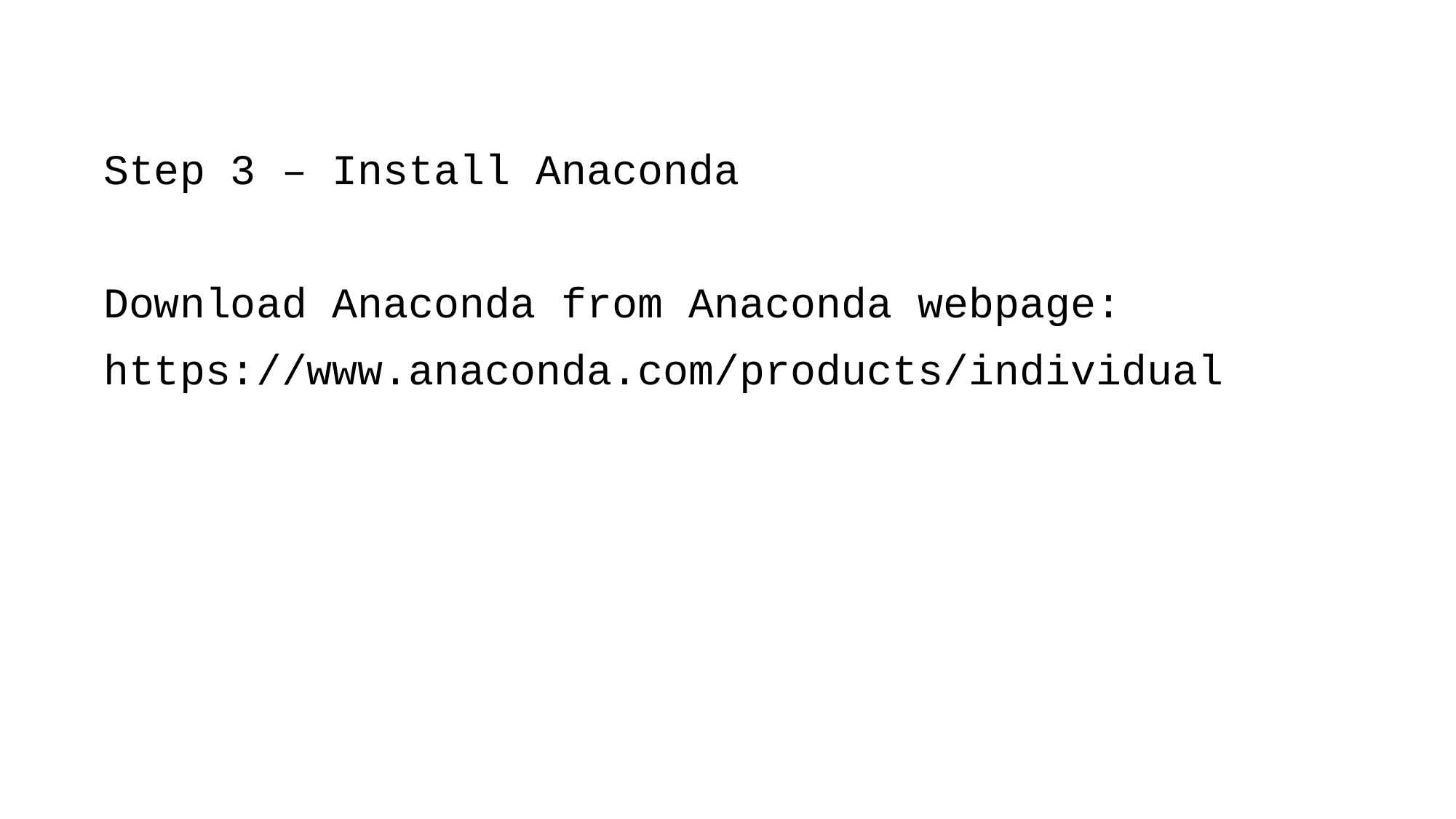

Step 3 – Install Anaconda

Download Anaconda from Anaconda webpage:
https://www.anaconda.com/products/individual